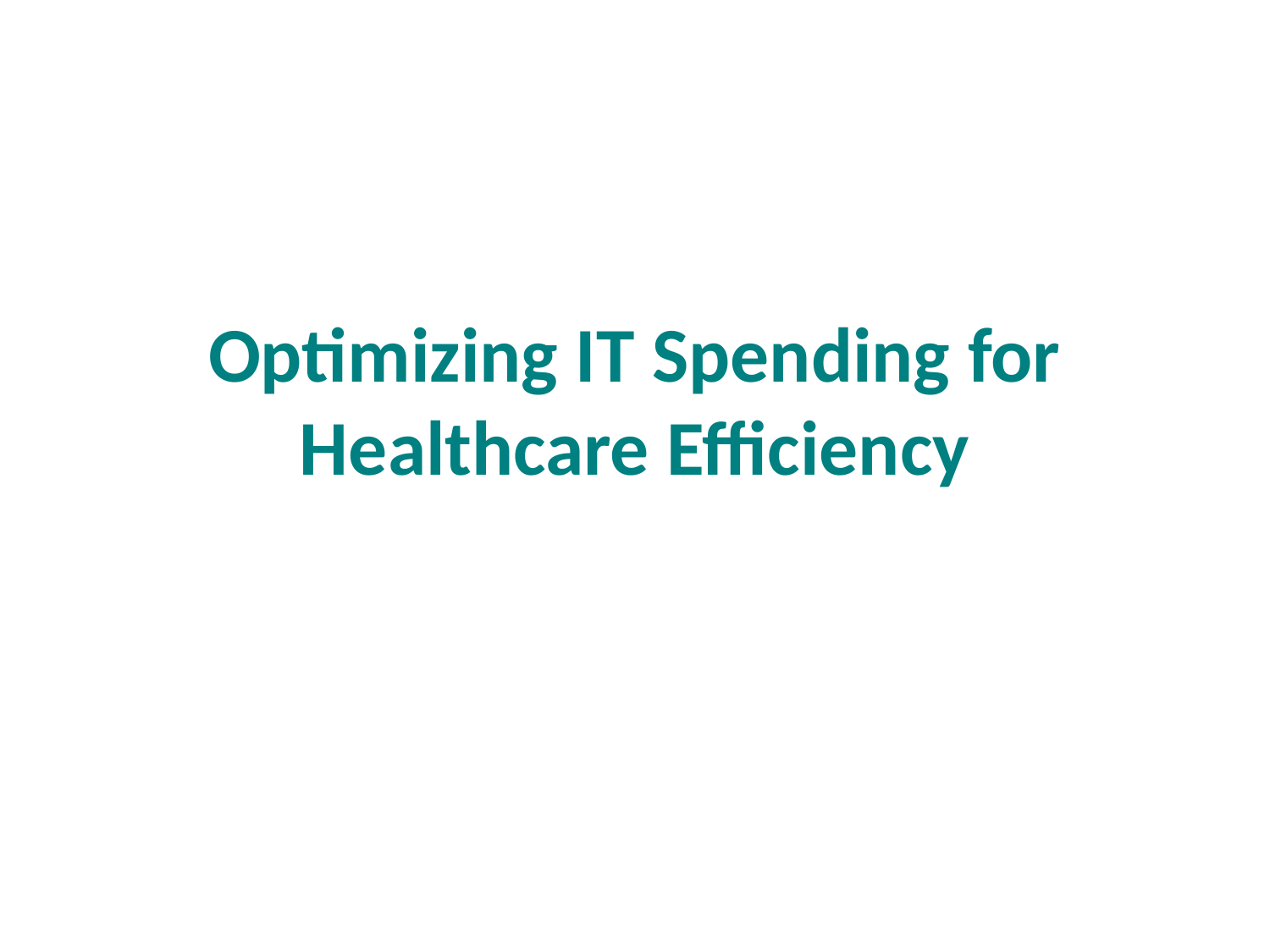

# Optimizing IT Spending for Healthcare Efficiency